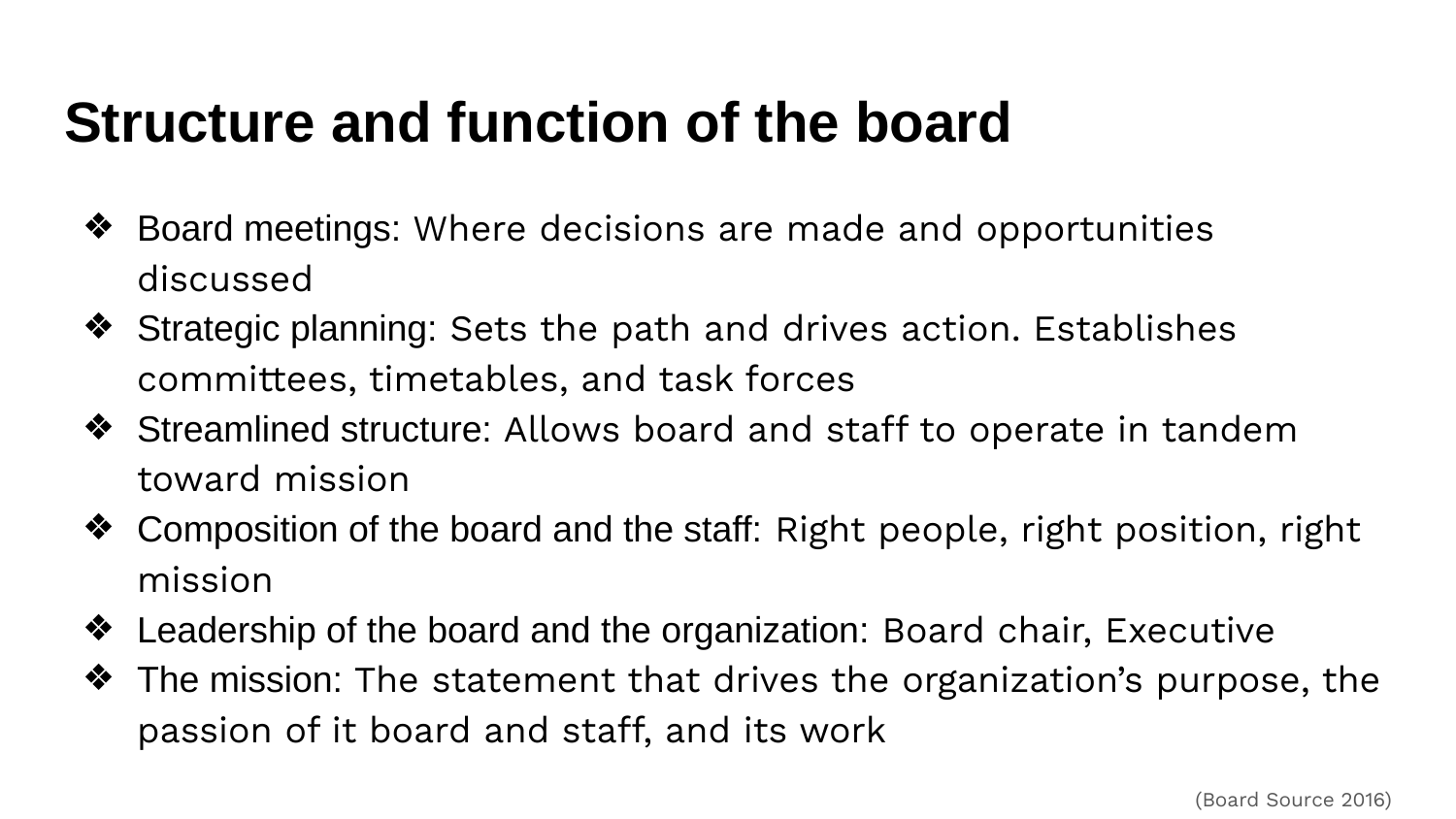

# Structure and function of the board
Board meetings: Where decisions are made and opportunities discussed
Strategic planning: Sets the path and drives action. Establishes committees, timetables, and task forces
Streamlined structure: Allows board and staff to operate in tandem toward mission
Composition of the board and the staff: Right people, right position, right mission
Leadership of the board and the organization: Board chair, Executive
The mission: The statement that drives the organization’s purpose, the passion of it board and staff, and its work
(Board Source 2016)